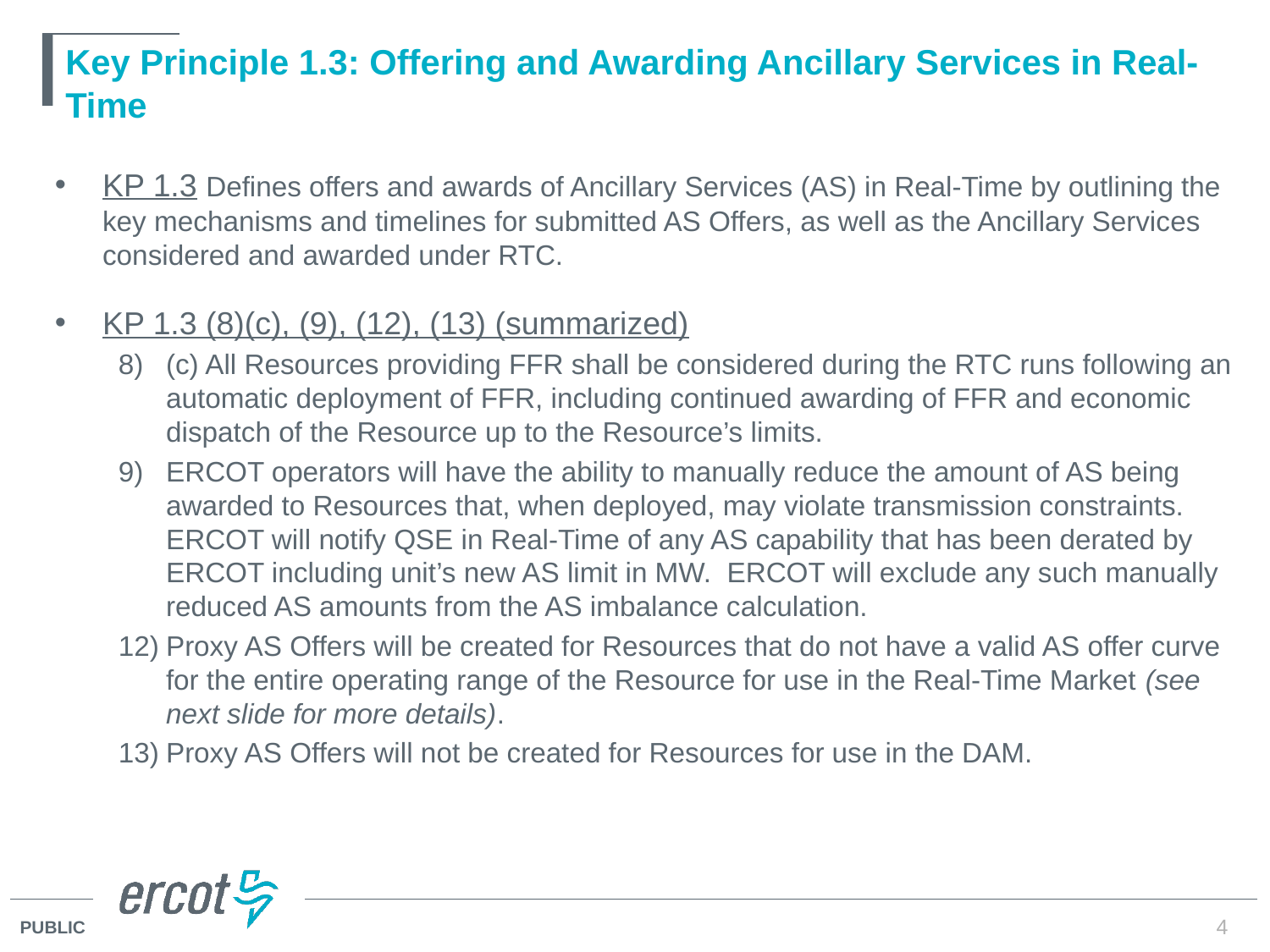

# Key Principle 1.3: Offering and Awarding Ancillary Services in Real-Time
KP 1.3 Defines offers and awards of Ancillary Services (AS) in Real-Time by outlining the key mechanisms and timelines for submitted AS Offers, as well as the Ancillary Services considered and awarded under RTC.

KP 1.3 (8)(c), (9), (12), (13) (summarized)
(c) All Resources providing FFR shall be considered during the RTC runs following an automatic deployment of FFR, including continued awarding of FFR and economic dispatch of the Resource up to the Resource’s limits.
ERCOT operators will have the ability to manually reduce the amount of AS being awarded to Resources that, when deployed, may violate transmission constraints.  ERCOT will notify QSE in Real-Time of any AS capability that has been derated by ERCOT including unit’s new AS limit in MW.  ERCOT will exclude any such manually reduced AS amounts from the AS imbalance calculation.
Proxy AS Offers will be created for Resources that do not have a valid AS offer curve for the entire operating range of the Resource for use in the Real-Time Market (see next slide for more details).
Proxy AS Offers will not be created for Resources for use in the DAM.
4